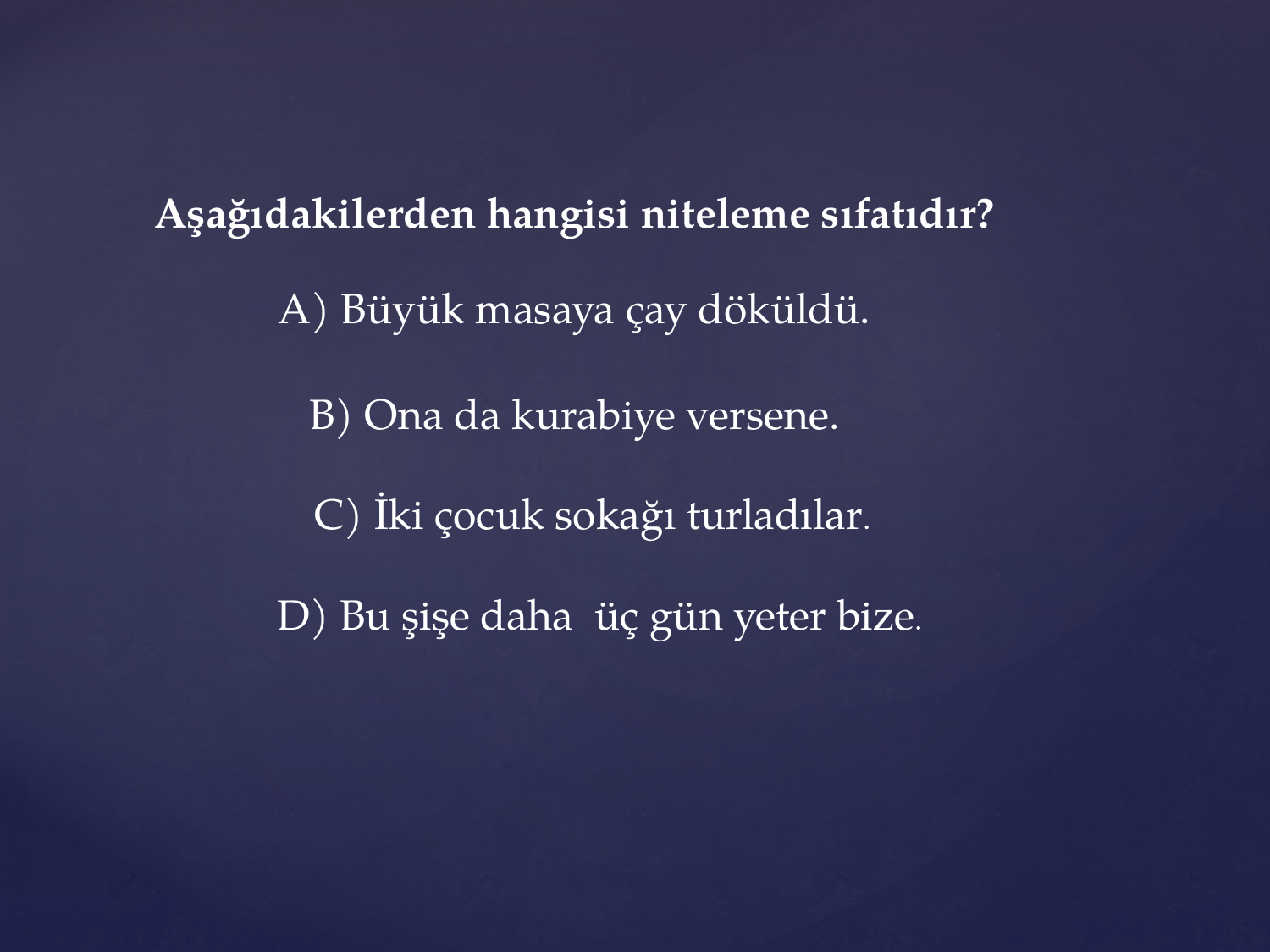

Aşağıdakilerden hangisi niteleme sıfatıdır?
A) Büyük masaya çay döküldü.
B) Ona da kurabiye versene.
C) İki çocuk sokağı turladılar.
D) Bu şişe daha  üç gün yeter bize.